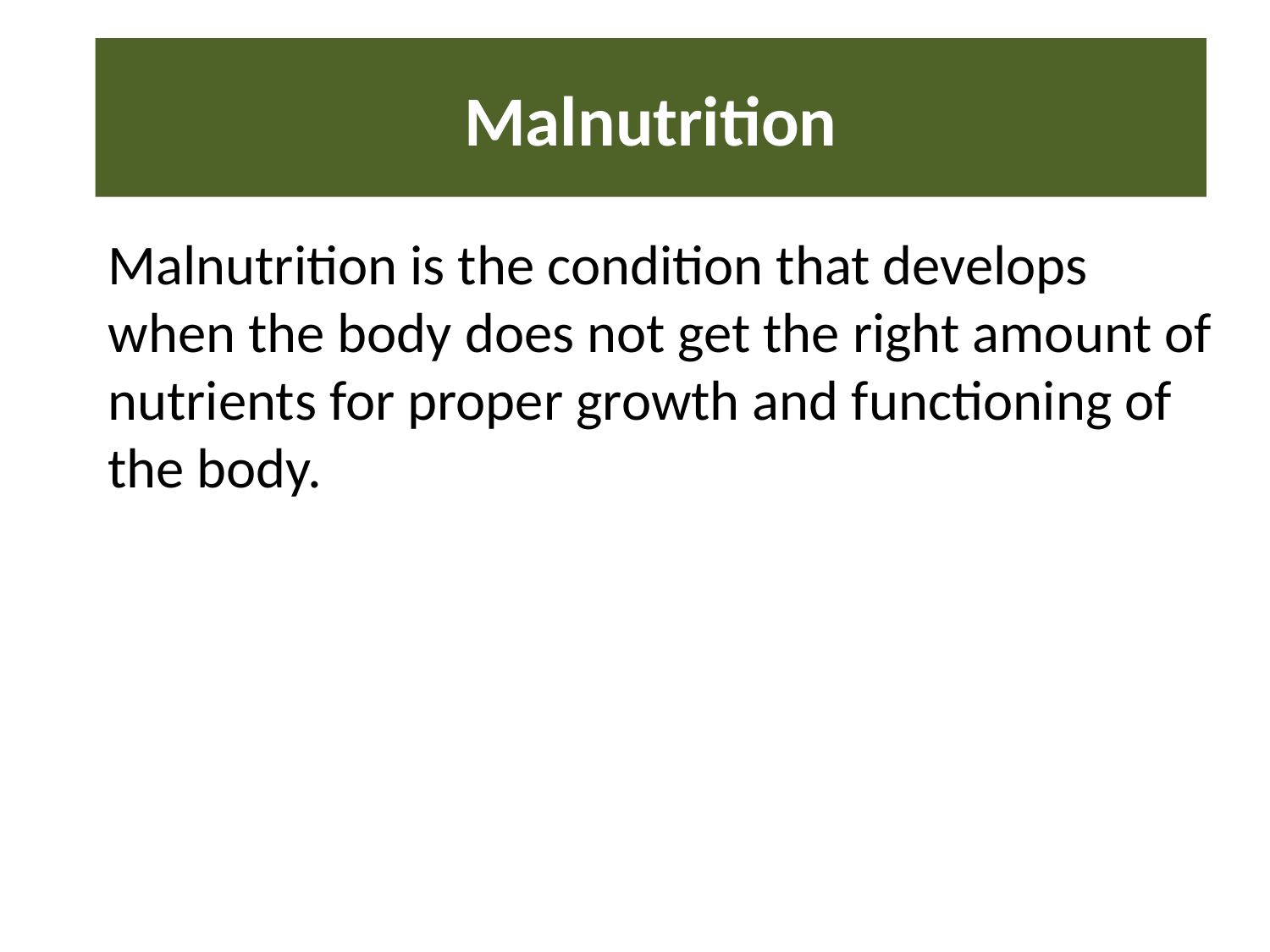

# Malnutrition
Malnutrition is the condition that develops when the body does not get the right amount of nutrients for proper growth and functioning of the body.